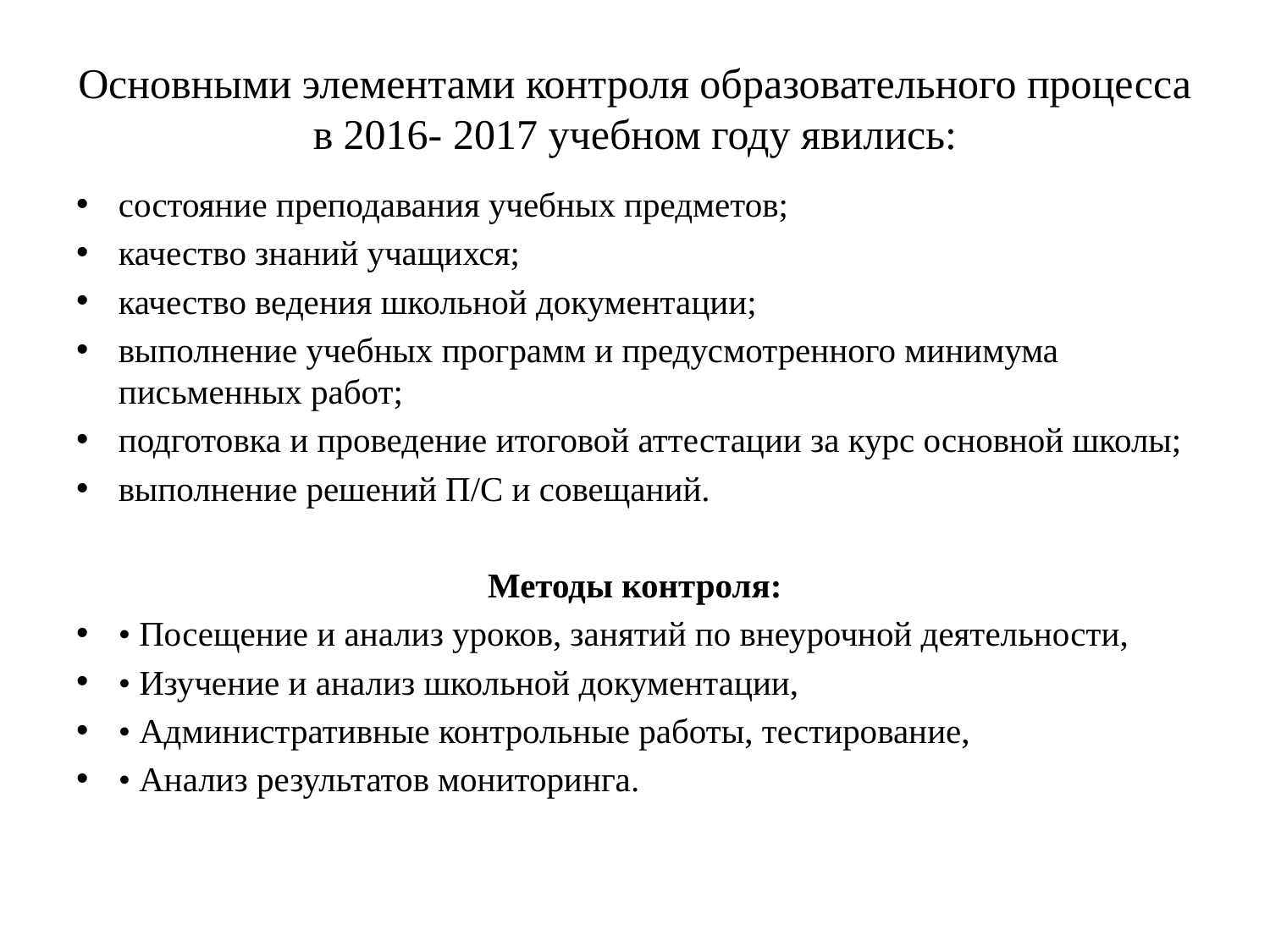

# Основными элементами контроля образовательного процесса в 2016- 2017 учебном году явились:
состояние преподавания учебных предметов;
качество знаний учащихся;
качество ведения школьной документации;
выполнение учебных программ и предусмотренного минимума письменных работ;
подготовка и проведение итоговой аттестации за курс основной школы;
выполнение решений П/С и совещаний.

Методы контроля:
• Посещение и анализ уроков, занятий по внеурочной деятельности,
• Изучение и анализ школьной документации,
• Административные контрольные работы, тестирование,
• Анализ результатов мониторинга.